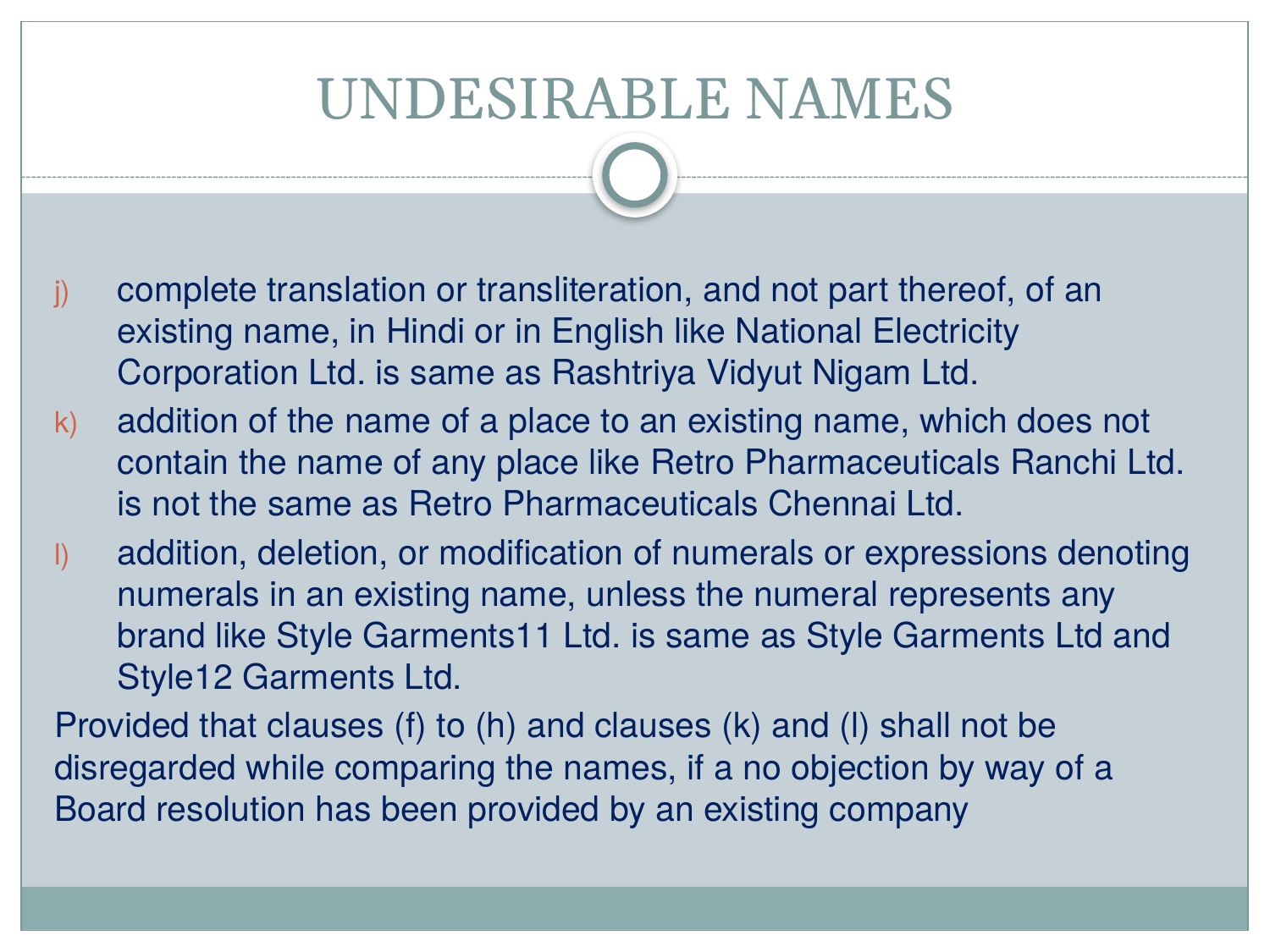

# UNDESIRABLE NAMES

complete translation or transliteration, and not part thereof, of an existing name, in Hindi or in English like National Electricity Corporation Ltd. is same as Rashtriya Vidyut Nigam Ltd.
addition of the name of a place to an existing name, which does not contain the name of any place like Retro Pharmaceuticals Ranchi Ltd. is not the same as Retro Pharmaceuticals Chennai Ltd.
addition, deletion, or modification of numerals or expressions denoting numerals in an existing name, unless the numeral represents any brand like Style Garments11 Ltd. is same as Style Garments Ltd and Style12 Garments Ltd.
Provided that clauses (f) to (h) and clauses (k) and (l) shall not be disregarded while comparing the names, if a no objection by way of a Board resolution has been provided by an existing company